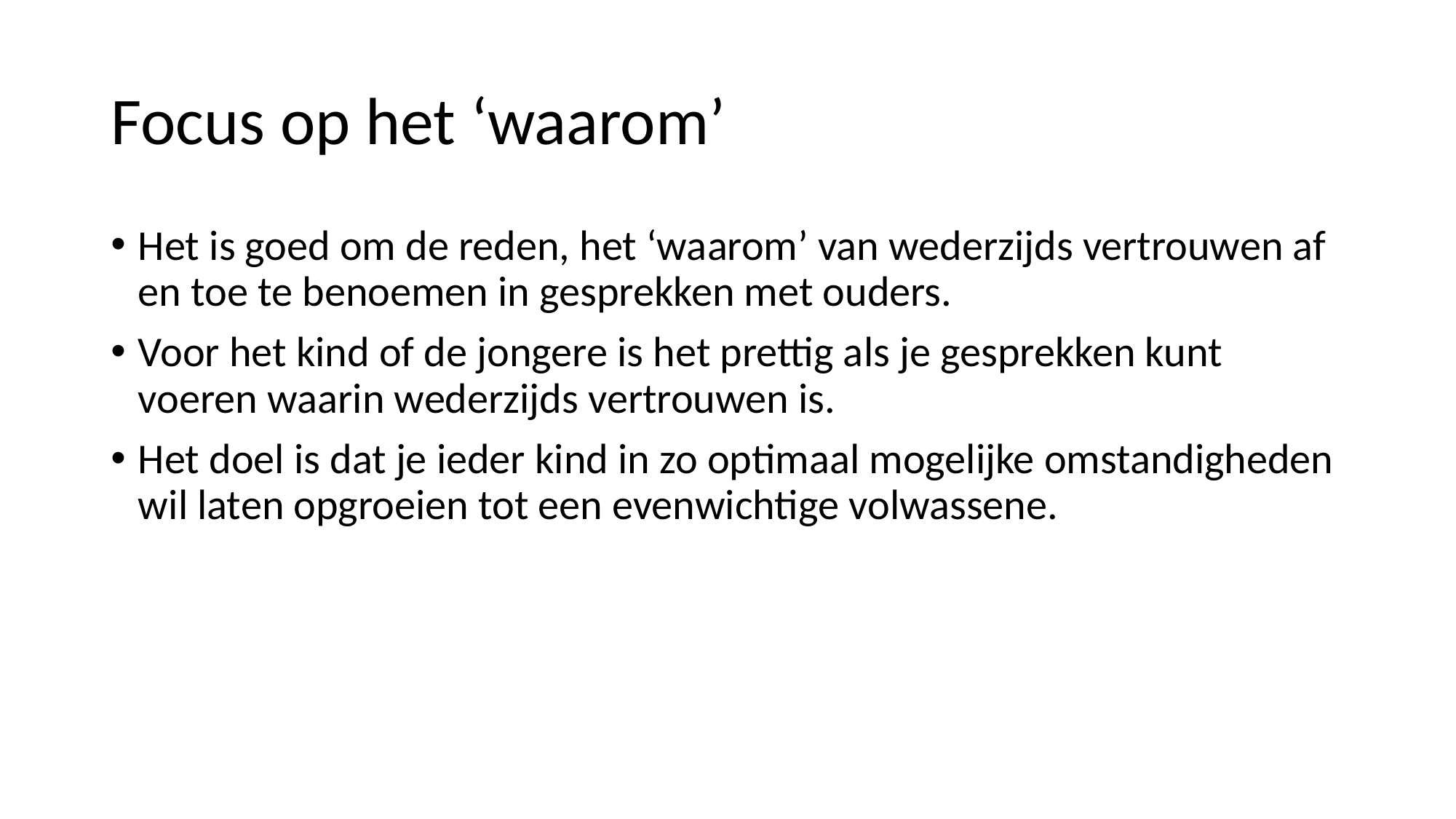

# Focus op het ‘waarom’
Het is goed om de reden, het ‘waarom’ van wederzijds vertrouwen af en toe te benoemen in gesprekken met ouders.
Voor het kind of de jongere is het prettig als je gesprekken kunt voeren waarin wederzijds vertrouwen is.
Het doel is dat je ieder kind in zo optimaal mogelijke omstandigheden wil laten opgroeien tot een evenwichtige volwassene.